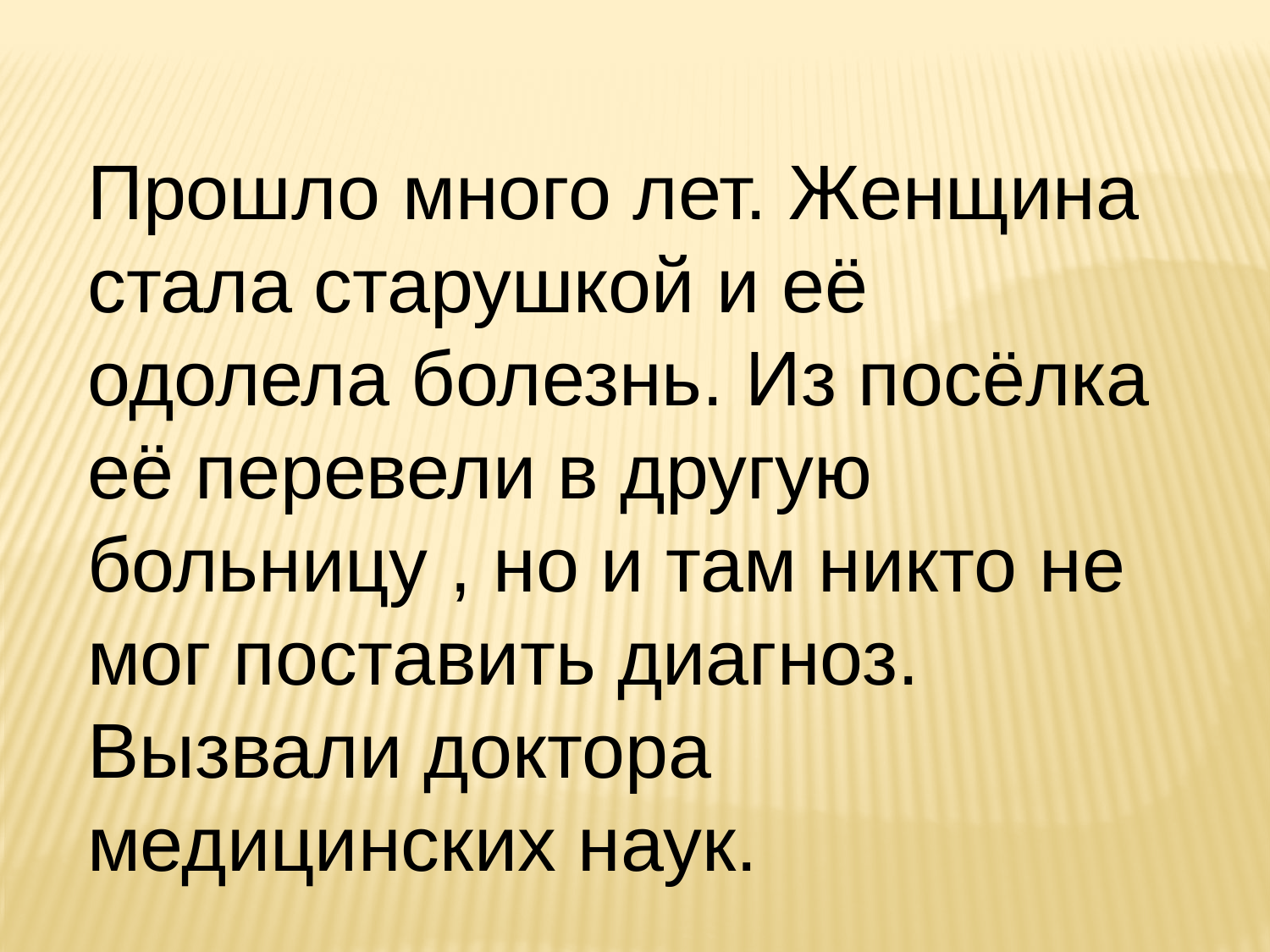

Прошло много лет. Женщина стала старушкой и её одолела болезнь. Из посёлка её перевели в другую больницу , но и там никто не мог поставить диагноз. Вызвали доктора медицинских наук.